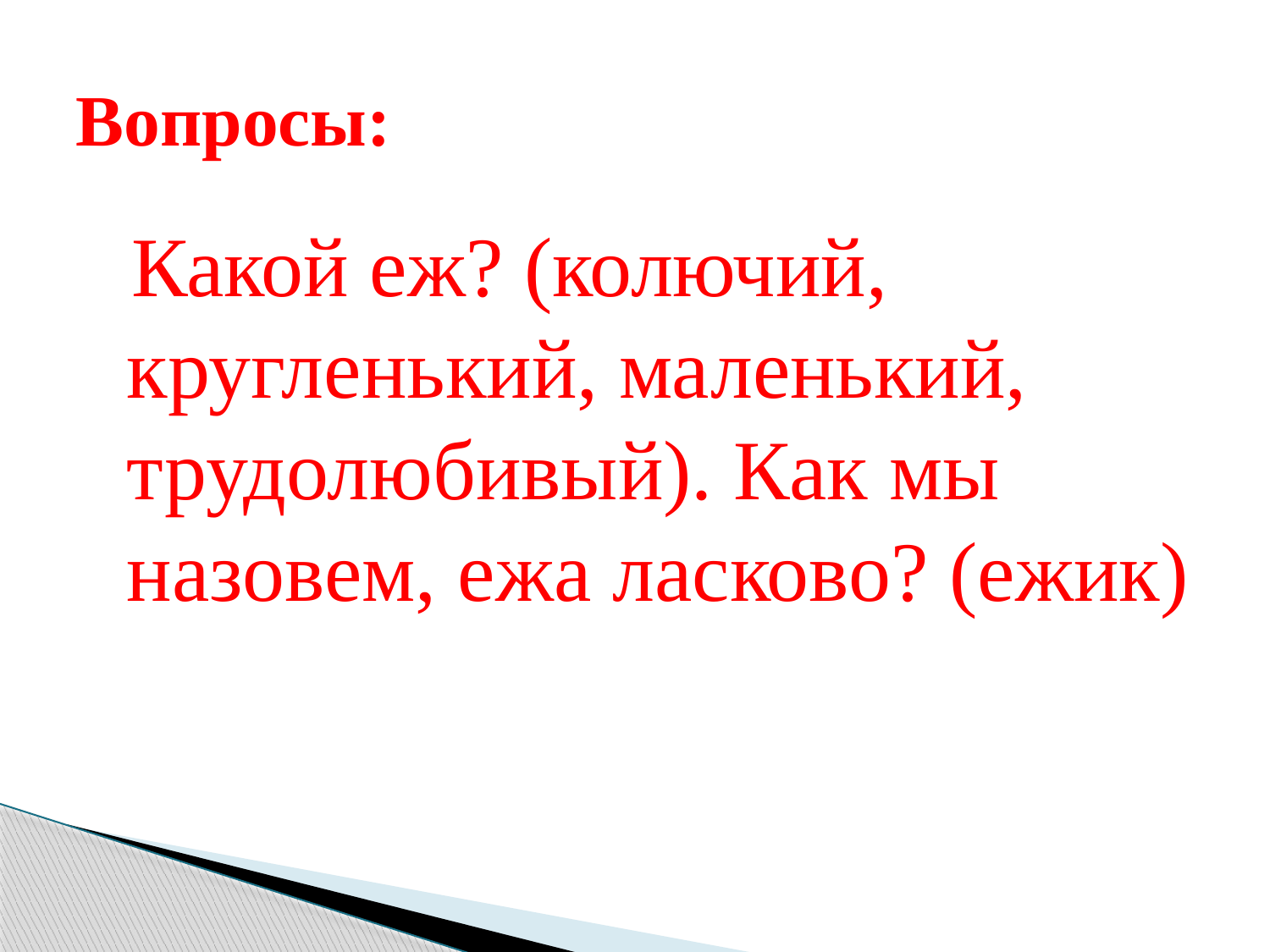

# Вопросы:
   Какой еж? (колючий, кругленький, маленький, трудолюбивый). Как мы назовем, ежа ласково? (ежик)